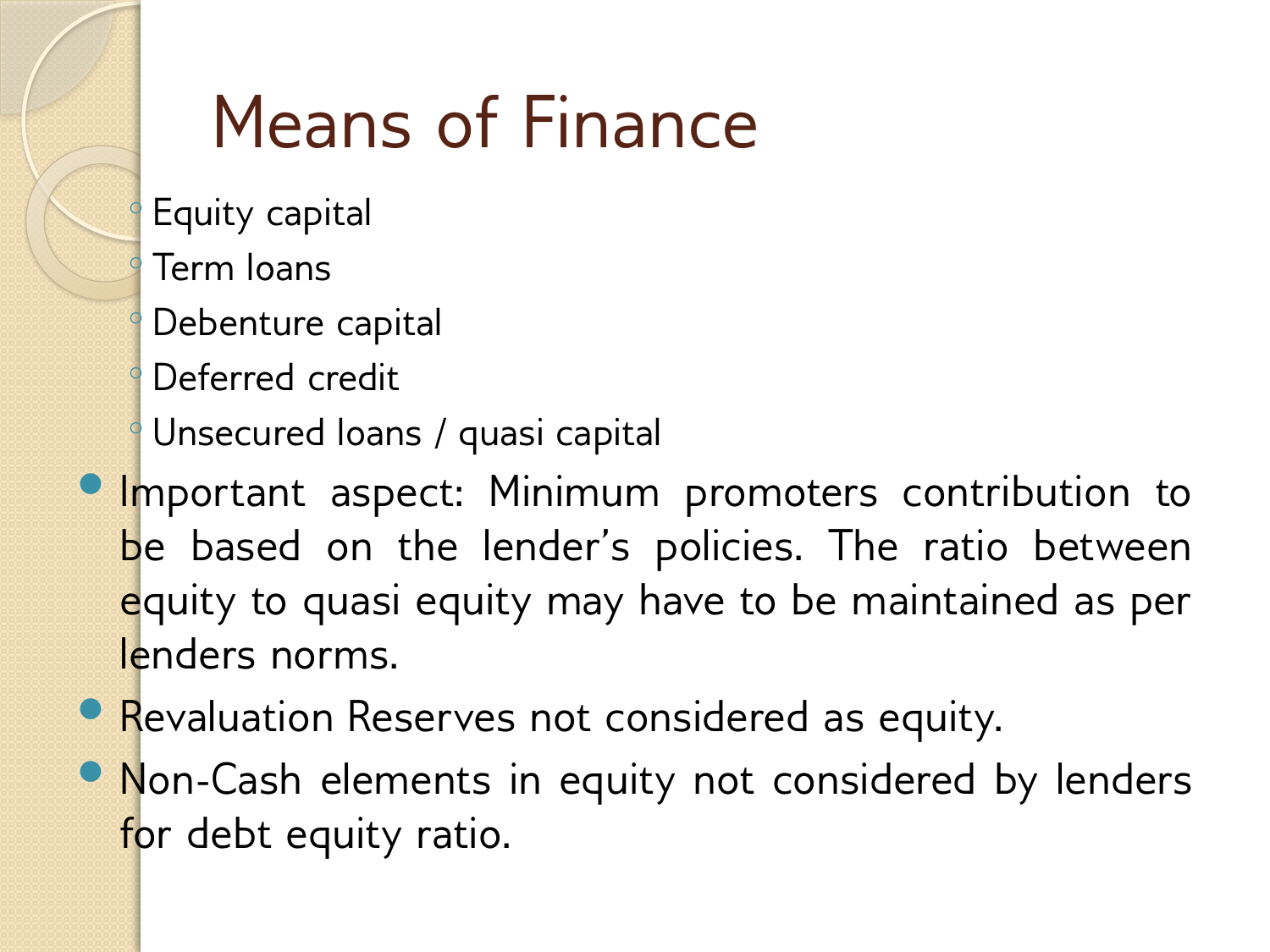

# Means of Finance
Equity capital
Term loans
Debenture capital
Deferred credit
Unsecured loans / quasi capital
Important aspect: Minimum promoters contribution to be based on the lender’s policies. The ratio between equity to quasi equity may have to be maintained as per lenders norms.
Revaluation Reserves not considered as equity.
Non-Cash elements in equity not considered by lenders for debt equity ratio.